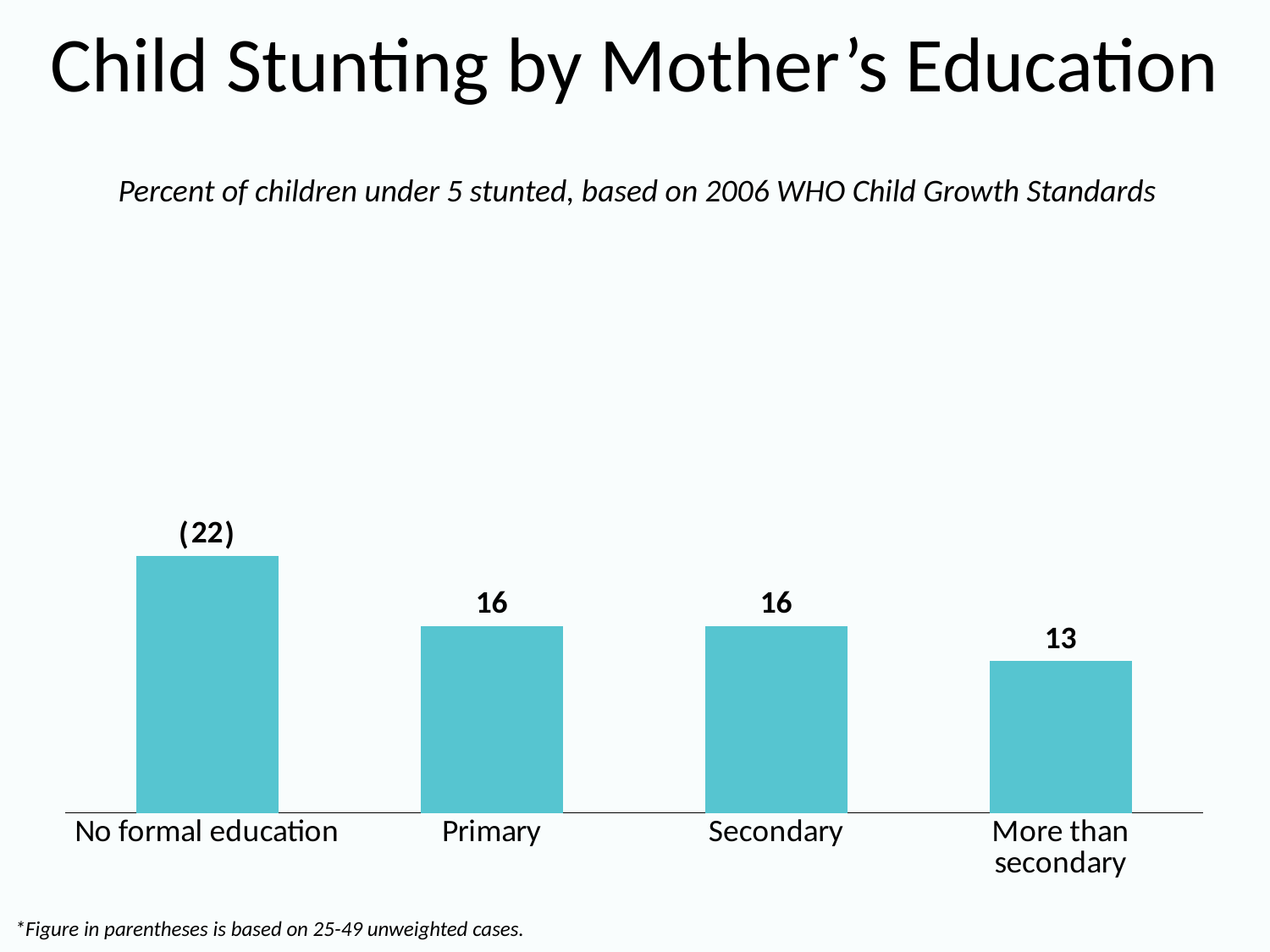

# Child Stunting by Mother’s Education
Percent of children under 5 stunted, based on 2006 WHO Child Growth Standards

### Chart

| Category | Series 1 |
|---|---|
| No formal education | 22.0 |
| Primary | 16.0 |
| Secondary | 16.0 |
| More than secondary | 13.0 |
(     )
*Figure in parentheses is based on 25-49 unweighted cases.